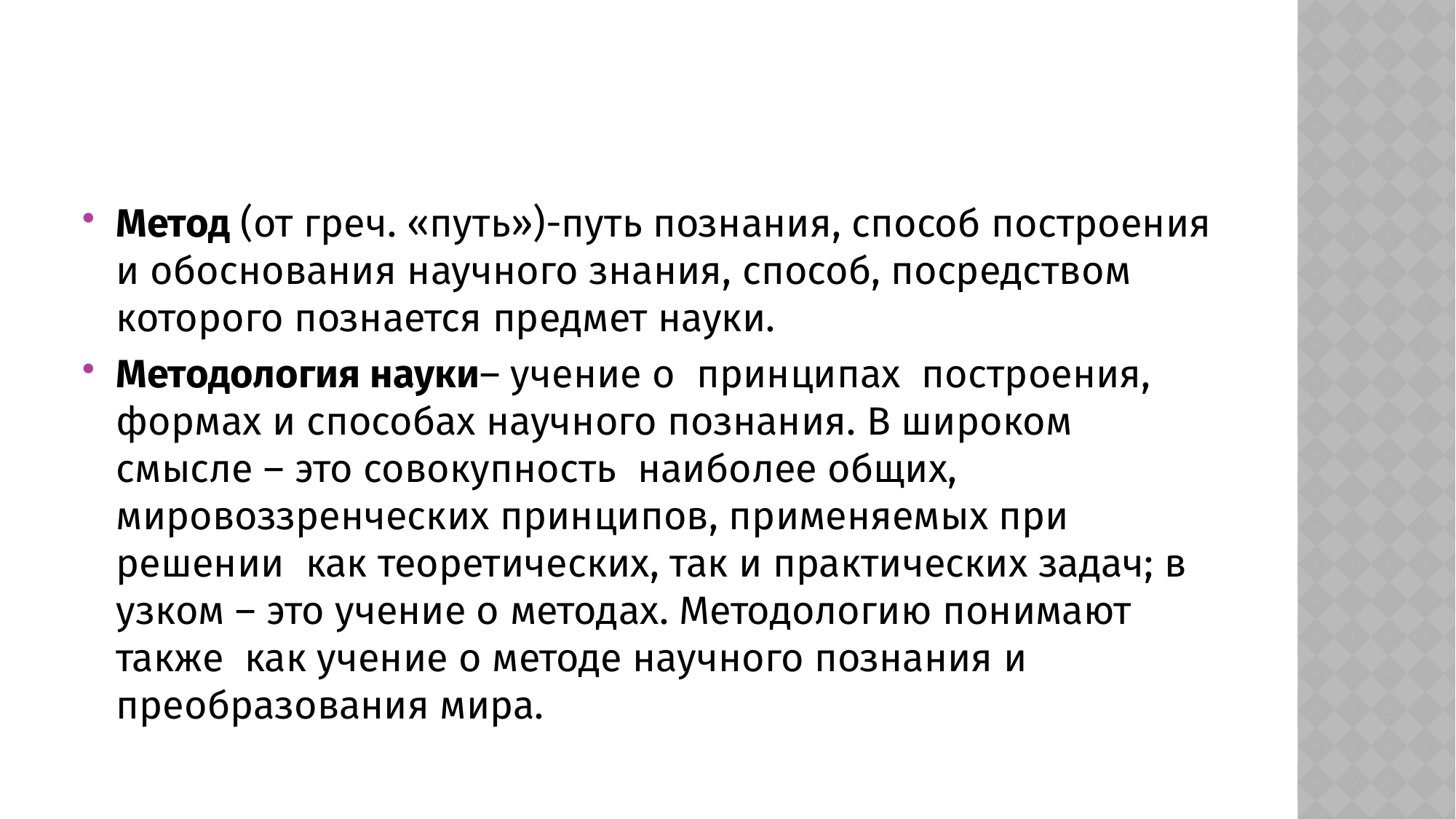

#
Метод (от греч. «путь»)-путь познания, способ построения и обоснования научного знания, способ, посредством которого познается предмет науки.
Методология науки– учение о  принципах  построения, формах и способах научного познания. В широком смысле – это совокупность  наиболее общих, мировоззренческих принципов, применяемых при решении  как теоретических, так и практических задач; в узком – это учение о методах. Методологию понимают также  как учение о методе научного познания и преобразования мира.